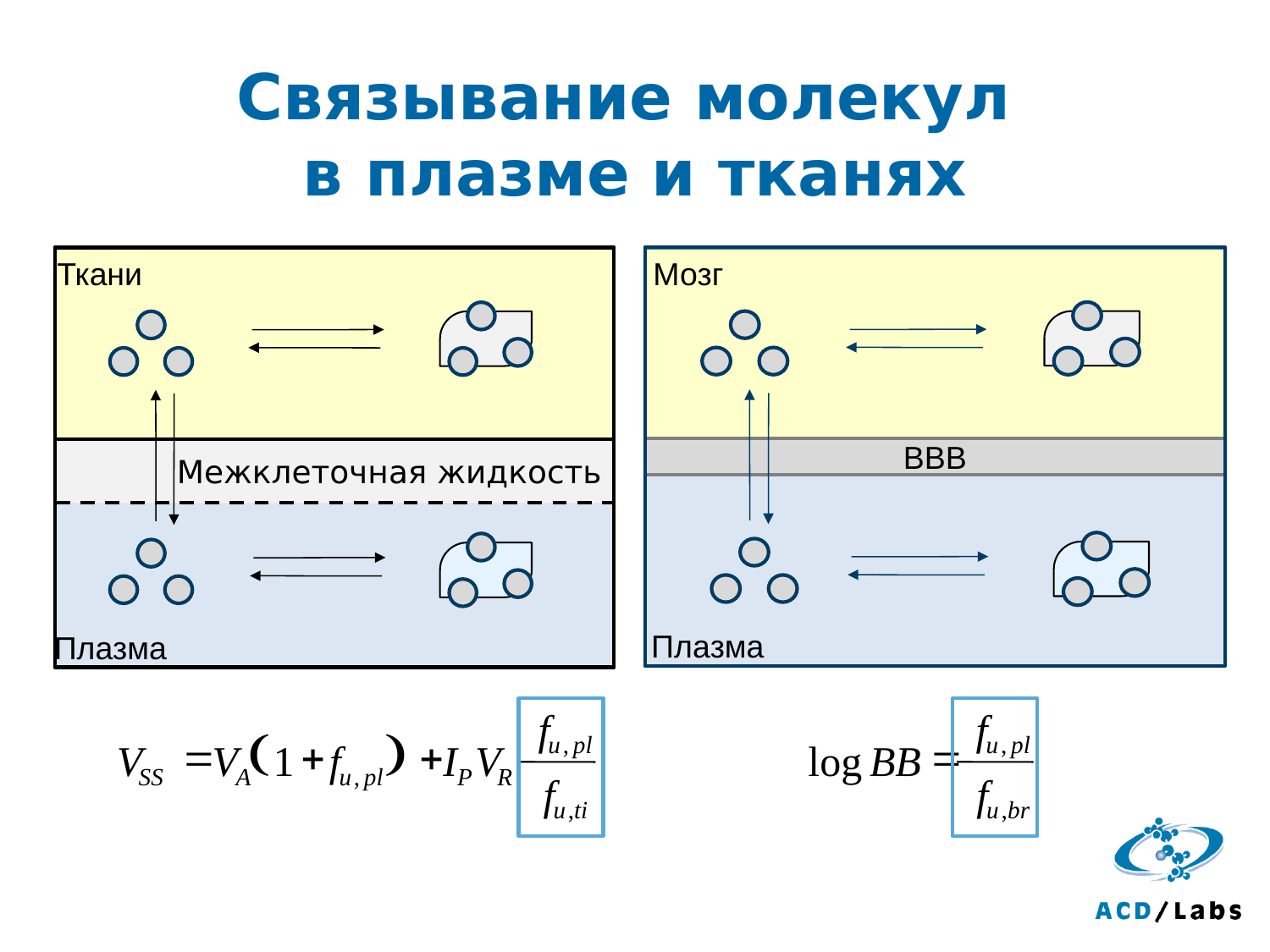

# Связывание молекул в плазме и тканях

Ткани

Межклеточная жидкость

Плазма

Мозг

BBB

Плазма

f
)
(
u
,
pl
=
+
+
V
V
1
f
I
V
SS
A
u
,
pl
P
R

f
u
,
ti

f
u
,
pl
=
log
BB

f
u
,
br